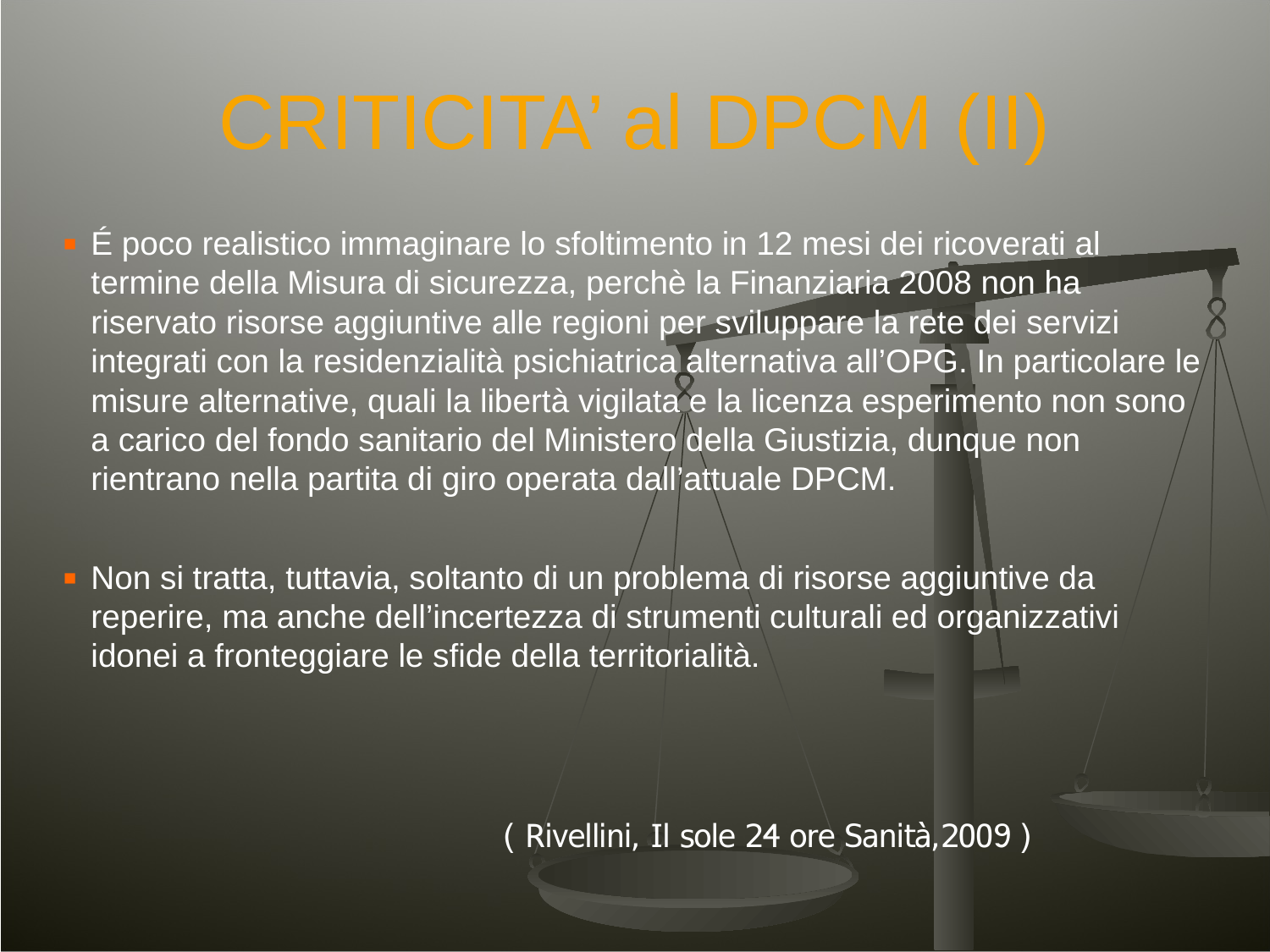

CRITICITA’ al DPCM (II)
É poco realistico immaginare lo sfoltimento in 12 mesi dei ricoverati al termine della Misura di sicurezza, perchè la Finanziaria 2008 non ha riservato risorse aggiuntive alle regioni per sviluppare la rete dei servizi integrati con la residenzialità psichiatrica alternativa all’OPG. In particolare le misure alternative, quali la libertà vigilata e la licenza esperimento non sono a carico del fondo sanitario del Ministero della Giustizia, dunque non rientrano nella partita di giro operata dall’attuale DPCM.

Non si tratta, tuttavia, soltanto di un problema di risorse aggiuntive da reperire, ma anche dell’incertezza di strumenti culturali ed organizzativi idonei a fronteggiare le sfide della territorialità.

( Rivellini, Il sole 24 ore Sanità,2009 )